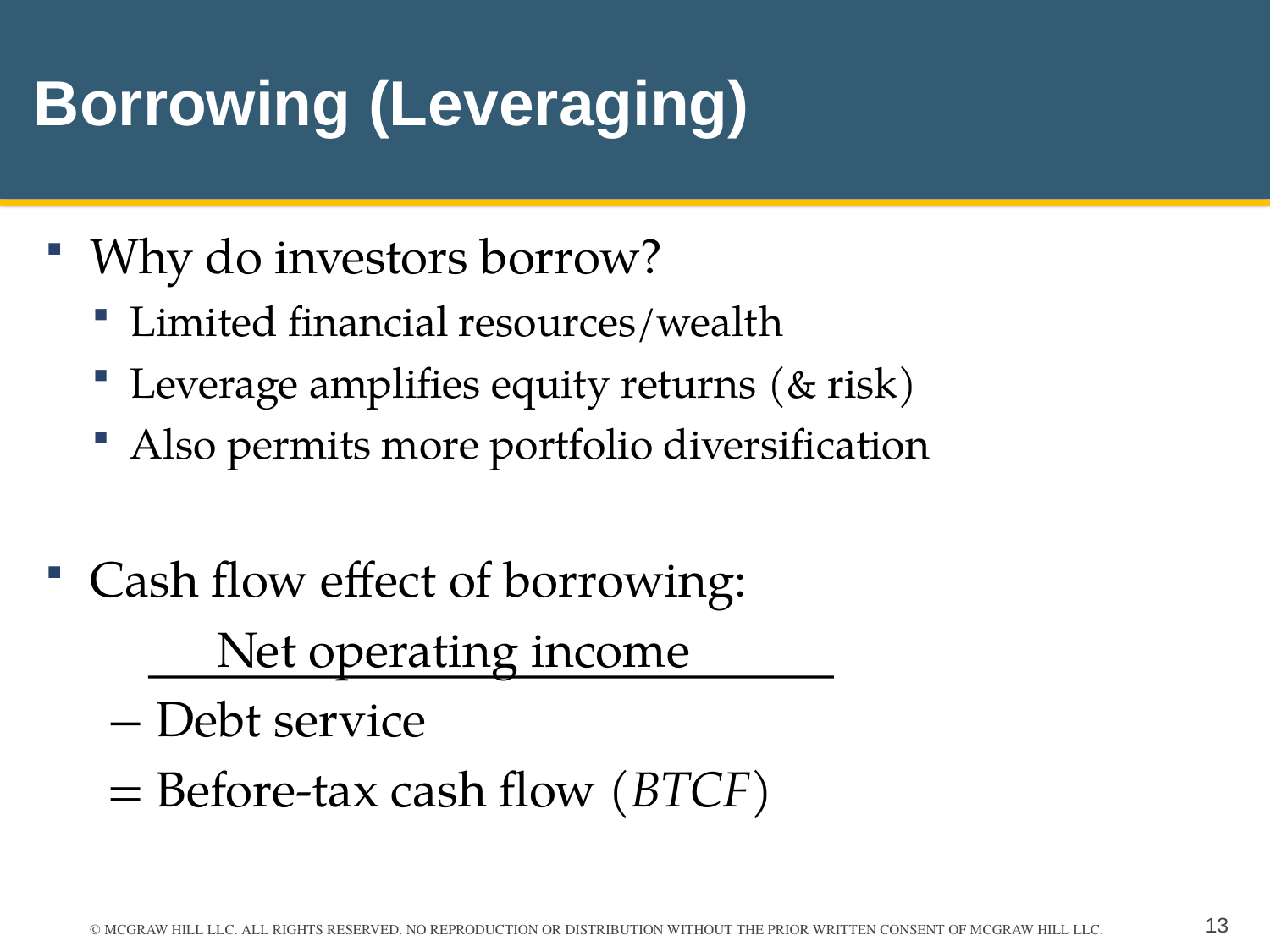

# Borrowing (Leveraging)
Why do investors borrow?
Limited financial resources/wealth
Leverage amplifies equity returns (& risk)
Also permits more portfolio diversification

Cash flow effect of borrowing:
 		Net operating income
     − Debt service
     = Before-tax cash flow (BTCF)

© MCGRAW HILL LLC. ALL RIGHTS RESERVED. NO REPRODUCTION OR DISTRIBUTION WITHOUT THE PRIOR WRITTEN CONSENT OF MCGRAW HILL LLC.
13